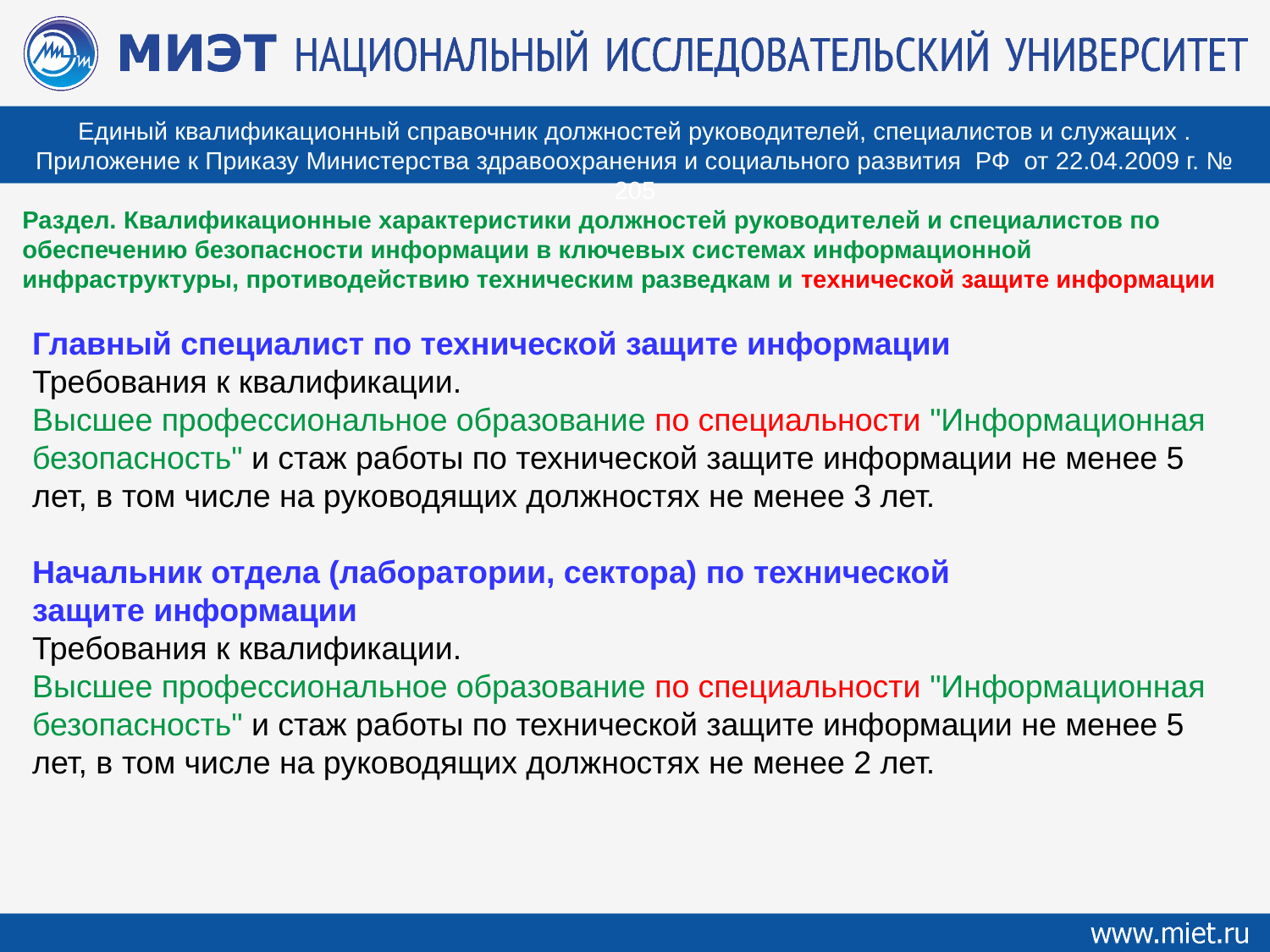

Единый квалификационный справочник должностей руководителей, специалистов и служащих . Приложение к Приказу Министерства здравоохранения и социального развития  РФ  от 22.04.2009 г. № 205
Раздел. Квалификационные характеристики должностей руководителей и специалистов по обеспечению безопасности информации в ключевых системах информационной инфраструктуры, противодействию техническим разведкам и технической защите информации
Главный специалист по технической защите информации
Требования к квалификации.
Высшее профессиональное образование по специальности "Информационная безопасность" и стаж работы по технической защите информации не менее 5 лет, в том числе на руководящих должностях не менее 3 лет.

Начальник отдела (лаборатории, сектора) по технической
защите информации
Требования к квалификации.
Высшее профессиональное образование по специальности "Информационная безопасность" и стаж работы по технической защите информации не менее 5 лет, в том числе на руководящих должностях не менее 2 лет.